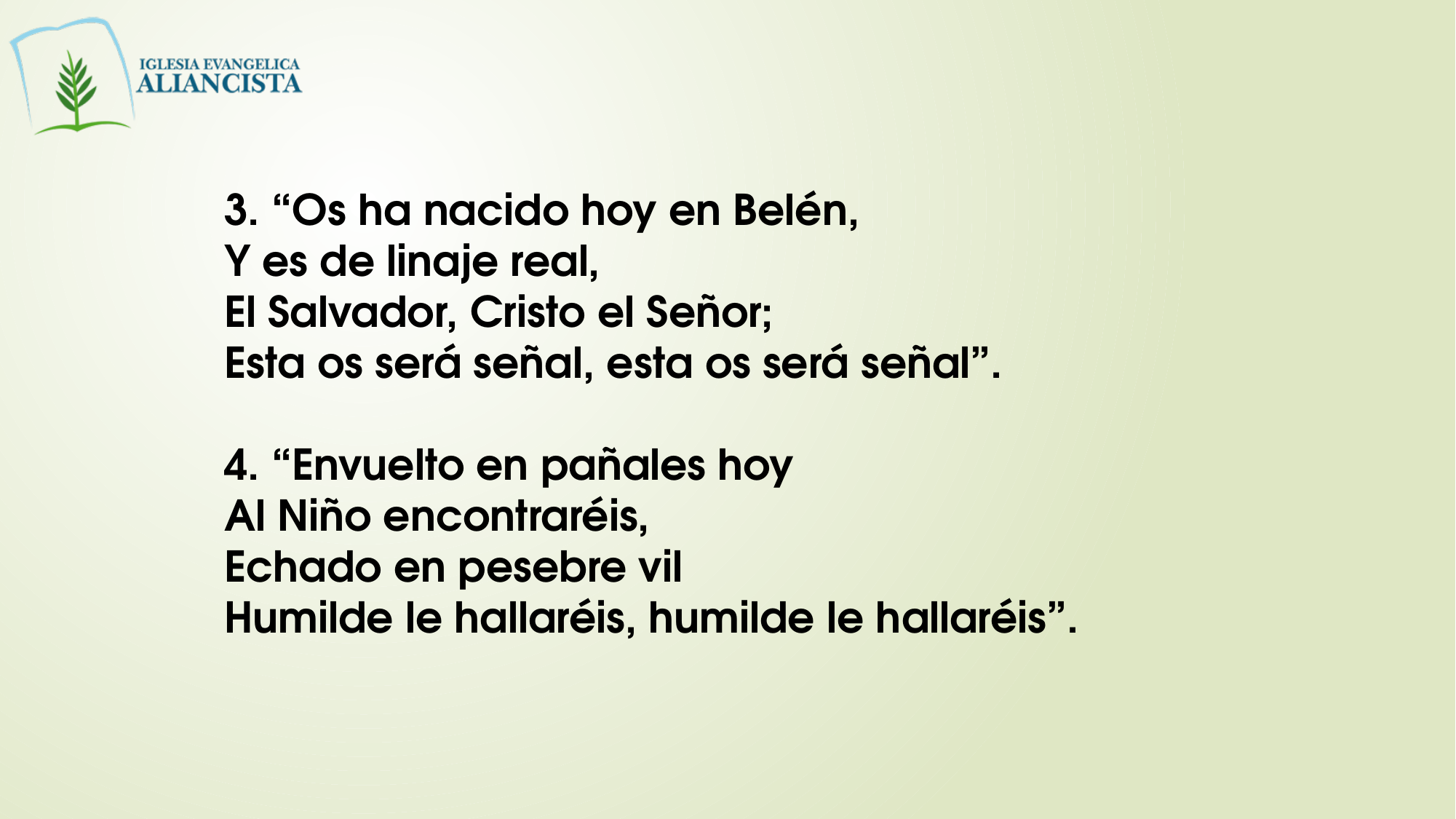

3. “Os ha nacido hoy en Belén,
Y es de linaje real,
El Salvador, Cristo el Señor;
Esta os será señal, esta os será señal”.

4. “Envuelto en pañales hoy
Al Niño encontraréis,
Echado en pesebre vil
Humilde le hallaréis, humilde le hallaréis”.